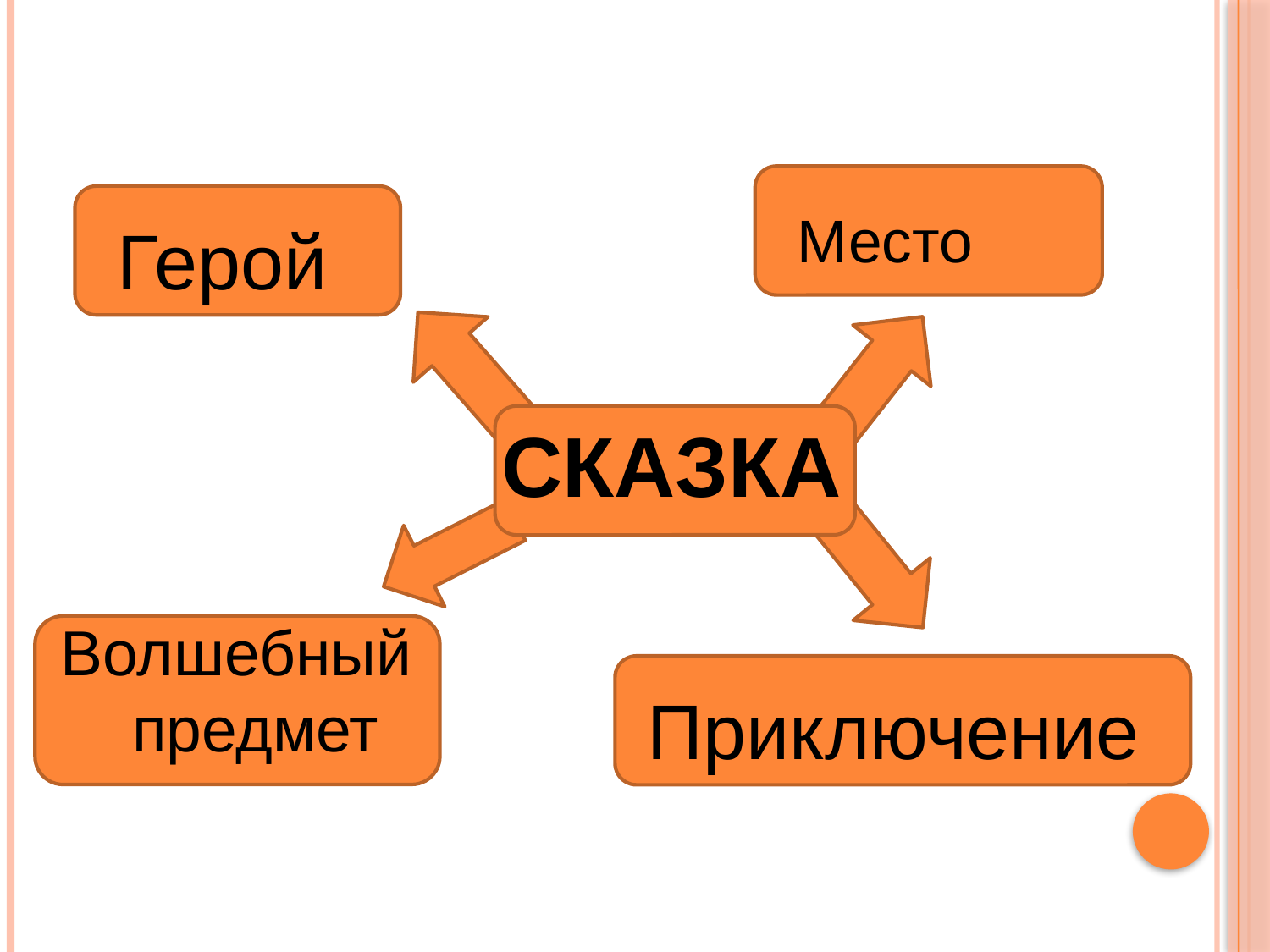

#

Герой
Место

СКАЗКА

Волшебный предмет

Приключение